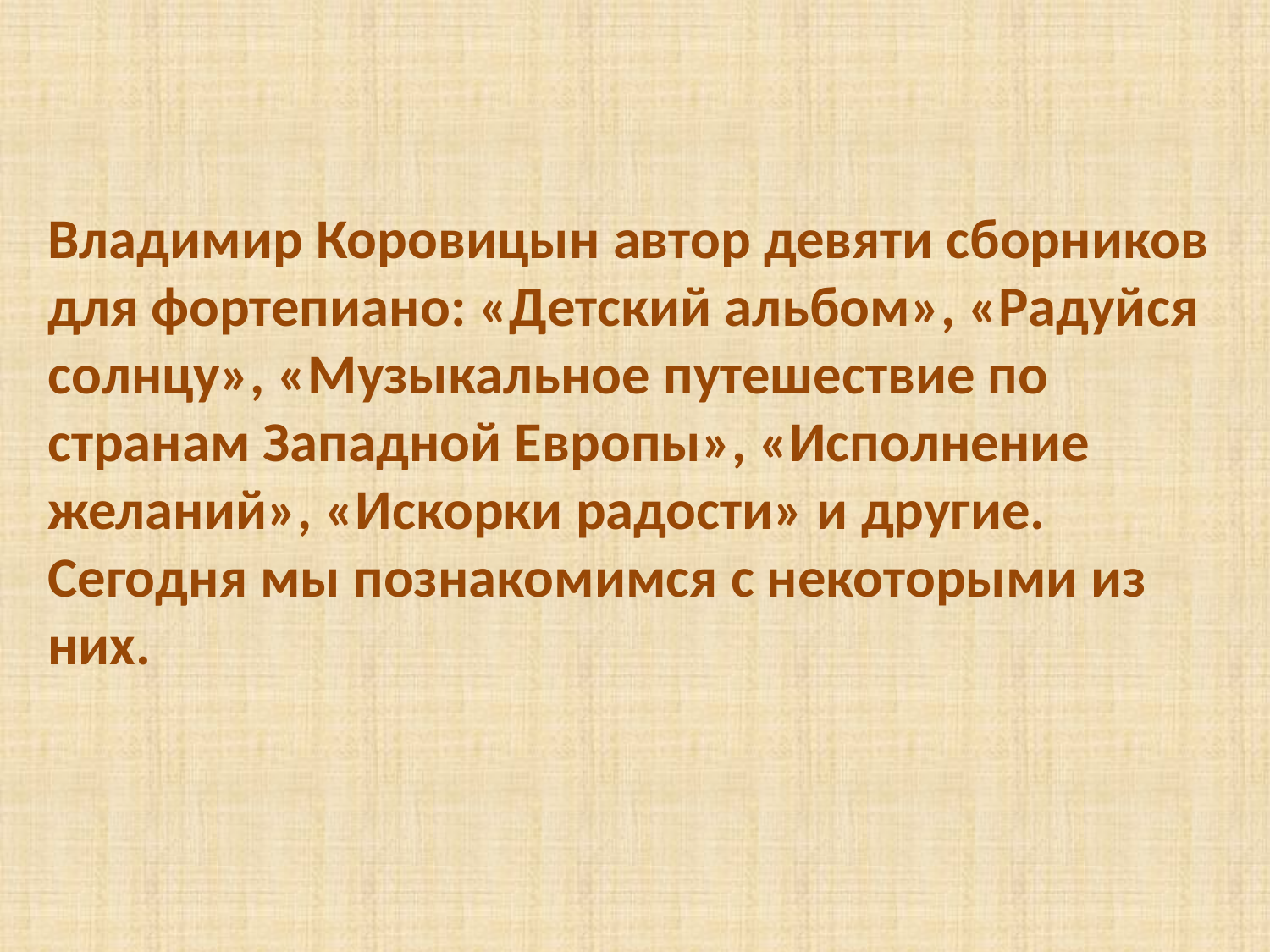

Владимир Коровицын автор девяти сборников для фортепиано: «Детский альбом», «Радуйся солнцу», «Музыкальное путешествие по странам Западной Европы», «Исполнение желаний», «Искорки радости» и другие. Сегодня мы познакомимся с некоторыми из них.